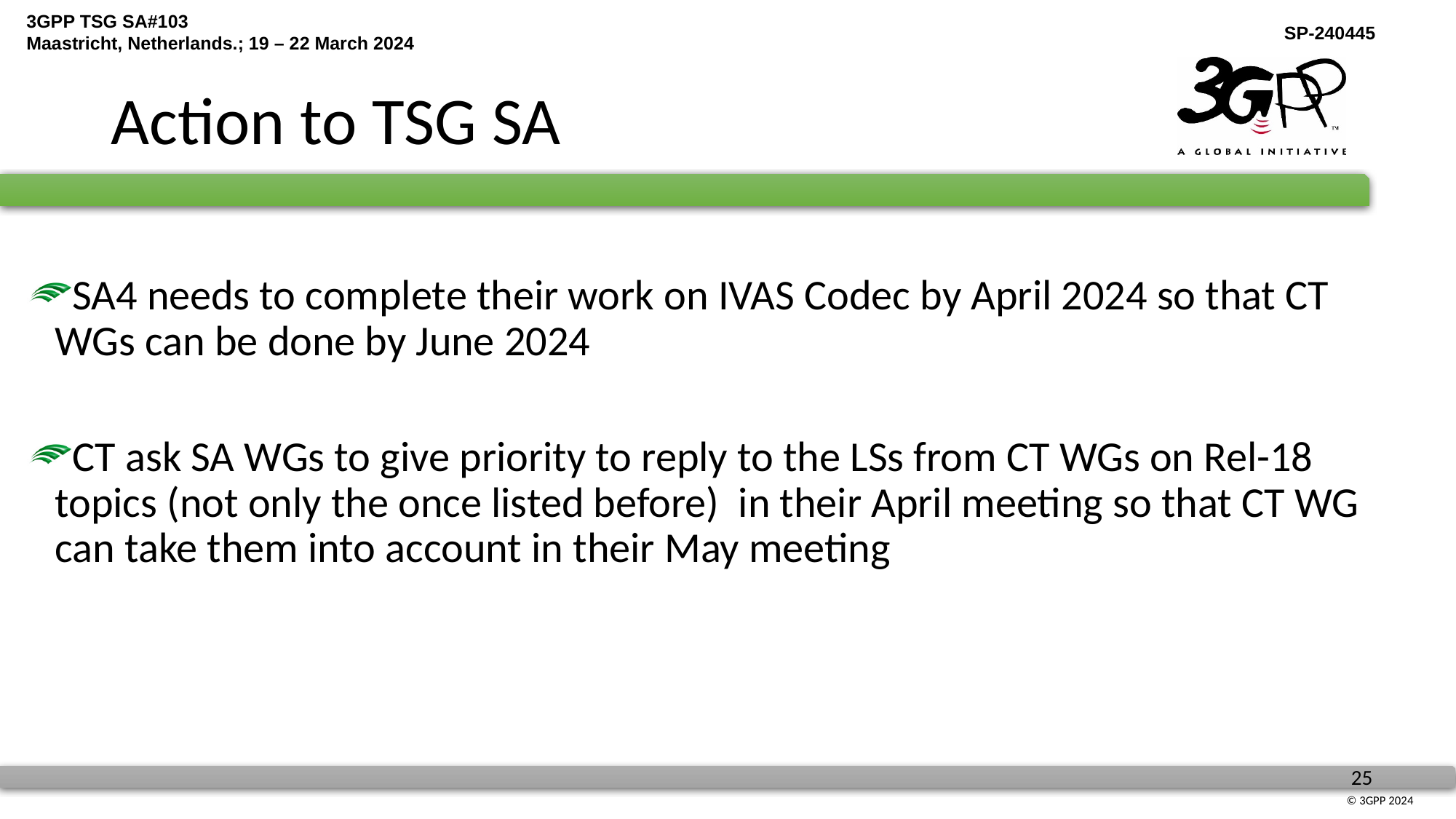

# Action to TSG SA

SA4 needs to complete their work on IVAS Codec by April 2024 so that CT WGs can be done by June 2024

CT ask SA WGs to give priority to reply to the LSs from CT WGs on Rel-18 topics (not only the once listed before)  in their April meeting so that CT WG can take them into account in their May meeting